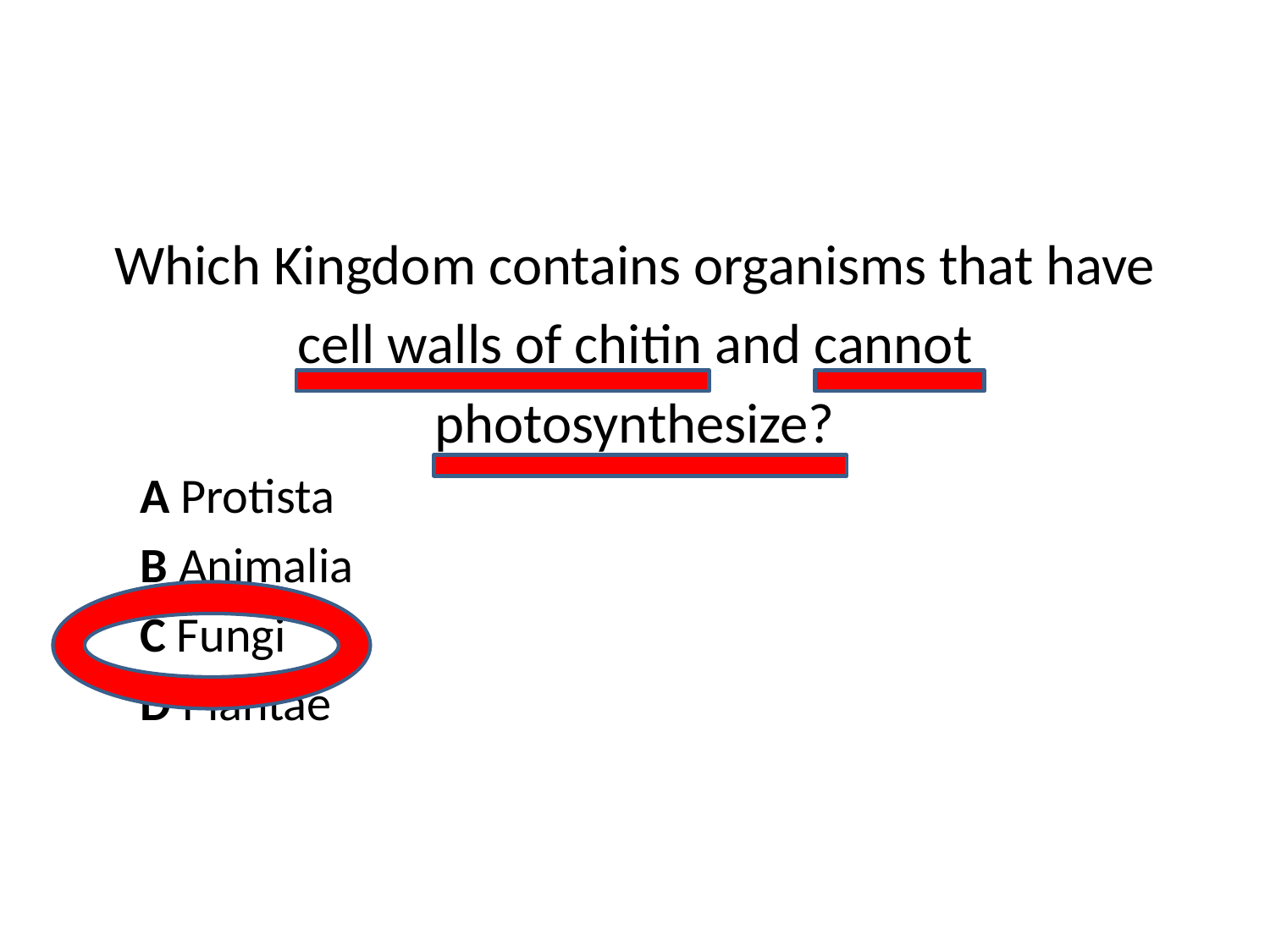

Which Kingdom contains organisms that have
cell walls of chitin and cannot
photosynthesize?
A Protista
B Animalia
C Fungi
D Plantae